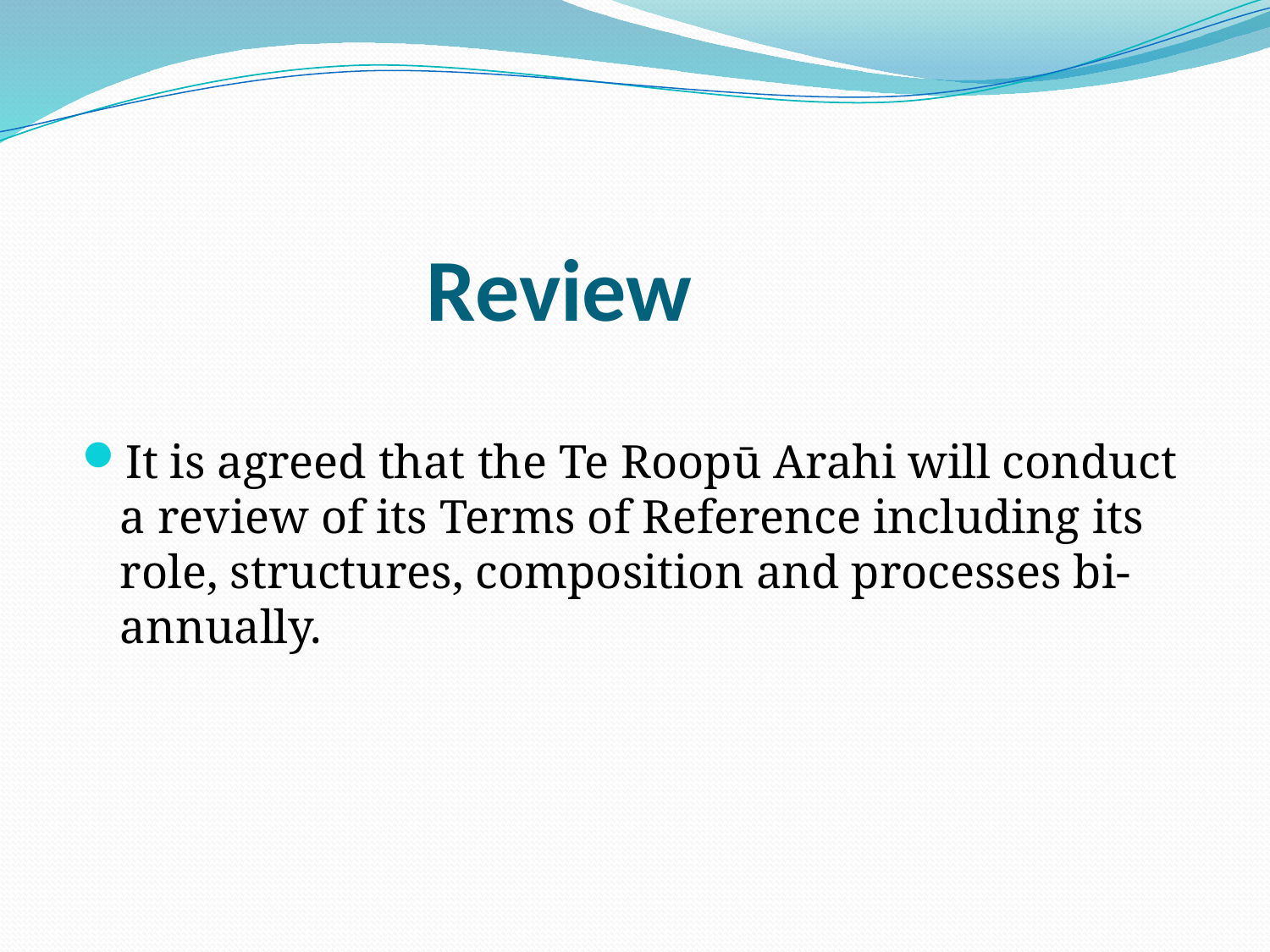

# Review
It is agreed that the Te Roopū Arahi will conduct a review of its Terms of Reference including its role, structures, composition and processes bi-annually.